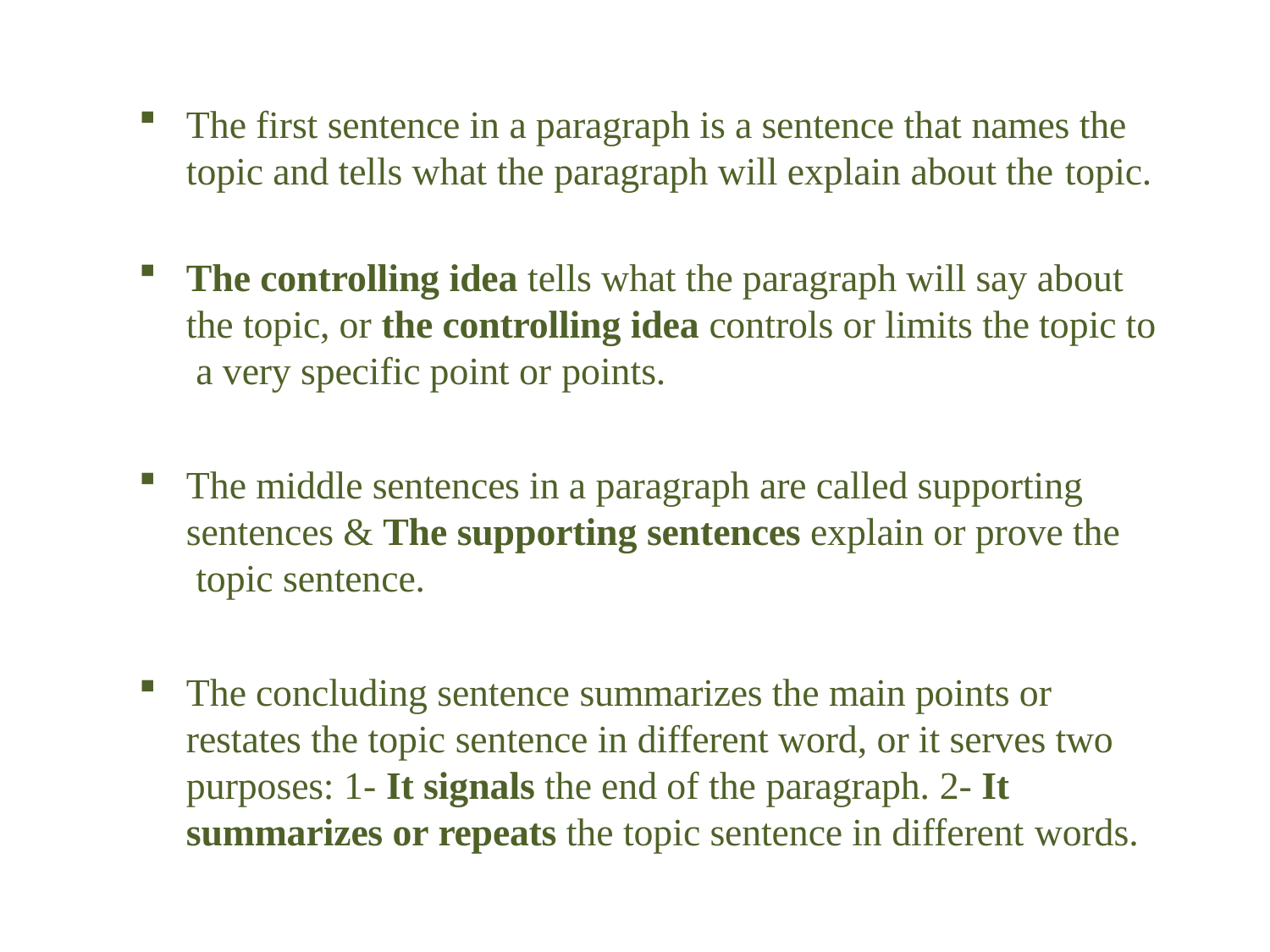

The first sentence in a paragraph is a sentence that names the  topic and tells what the paragraph will explain about the topic.

The controlling idea tells what the paragraph will say about  the topic, or the controlling idea controls or limits the topic to  a very specific point or points.

The middle sentences in a paragraph are called supporting  sentences & The supporting sentences explain or prove the  topic sentence.

The concluding sentence summarizes the main points or  restates the topic sentence in different word, or it serves two  purposes: 1- It signals the end of the paragraph. 2- It  summarizes or repeats the topic sentence in different words.